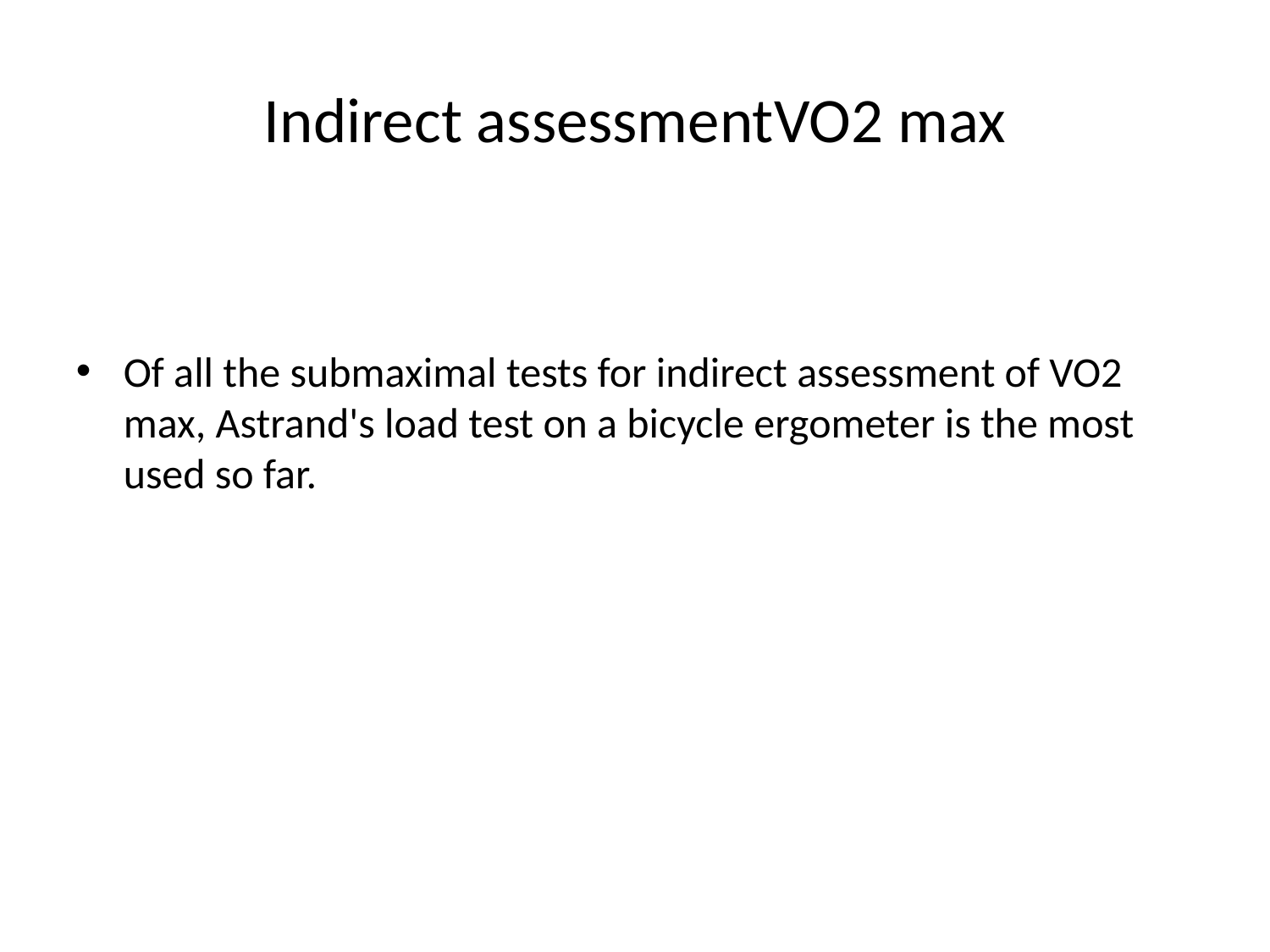

Indirect assessmentVO2 max
Of all the submaximal tests for indirect assessment of VO2 max, Astrand's load test on a bicycle ergometer is the most used so far.